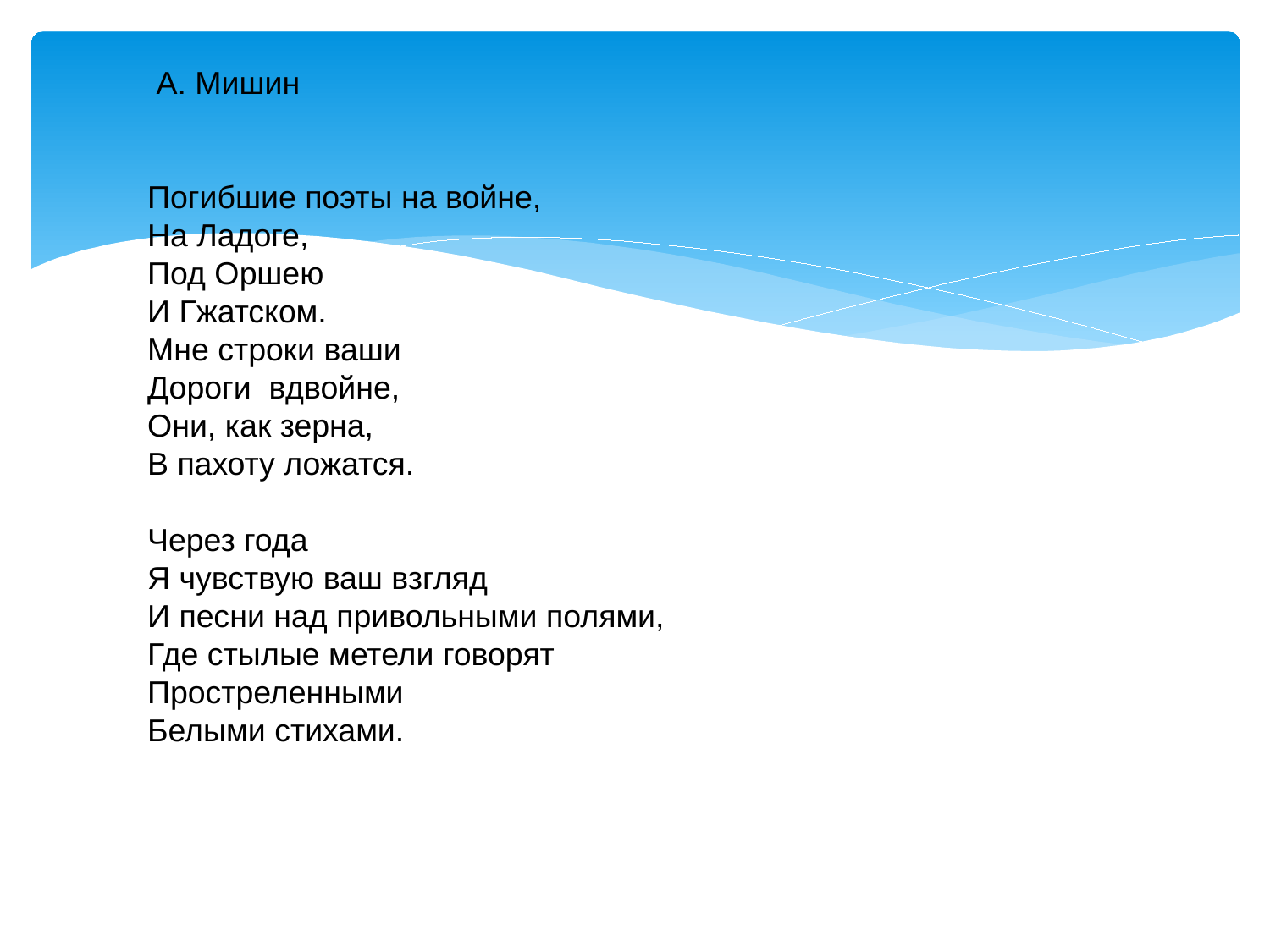

А. Мишин

Погибшие поэты на войне,
На Ладоге,
Под Оршею
И Гжатском.
Мне строки ваши
Дороги  вдвойне,
Они, как зерна,
В пахоту ложатся.

Через года
Я чувствую ваш взгляд
И песни над привольными полями,
Где стылые метели говорят
Простреленными
Белыми стихами.